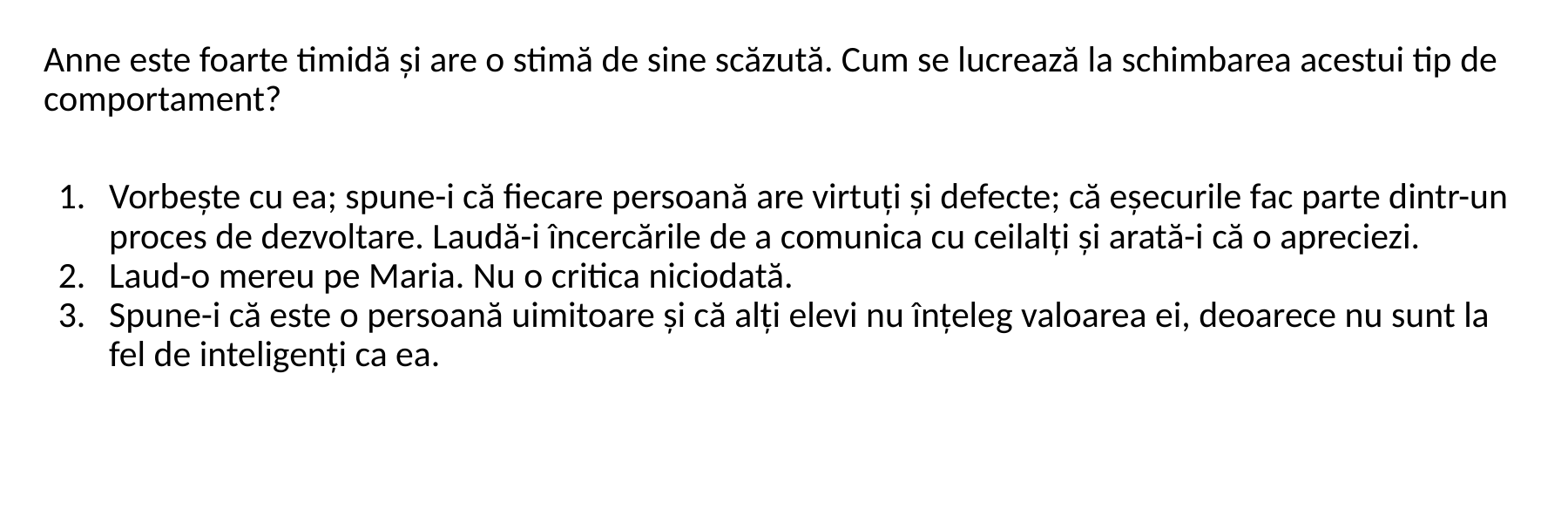

Anne este foarte timidă și are o stimă de sine scăzută. Cum se lucrează la schimbarea acestui tip de comportament?

Vorbește cu ea; spune-i că fiecare persoană are virtuți și defecte; că eșecurile fac parte dintr-un proces de dezvoltare. Laudă-i încercările de a comunica cu ceilalți și arată-i că o apreciezi.
Laud-o mereu pe Maria. Nu o critica niciodată.
Spune-i că este o persoană uimitoare și că alți elevi nu înțeleg valoarea ei, deoarece nu sunt la fel de inteligenți ca ea.